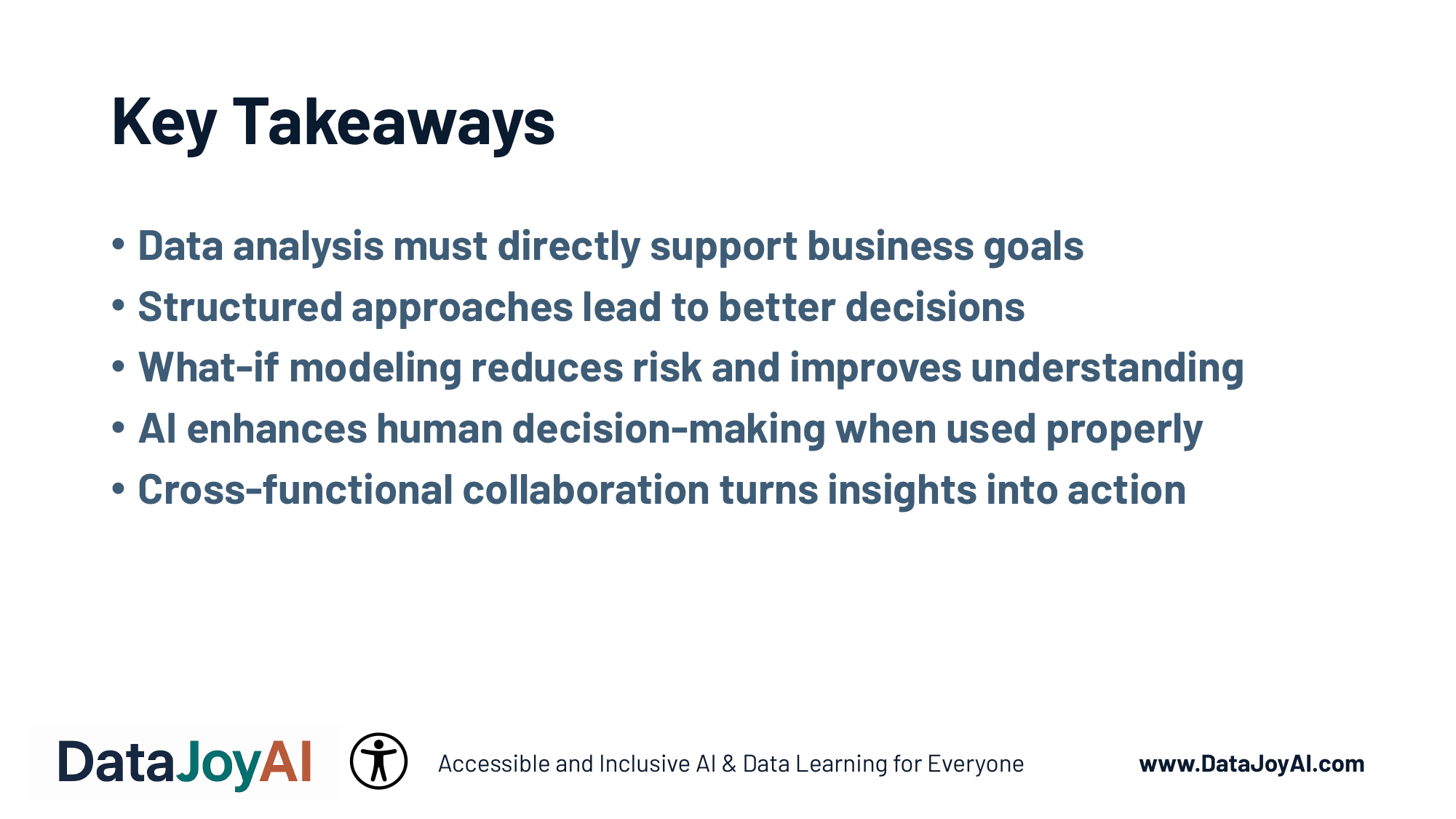

# Key Takeaways
Data analysis must directly support business goals
Structured approaches lead to better decisions
What-if modeling reduces risk and improves understanding
AI enhances human decision-making when used properly
Cross-functional collaboration turns insights into action